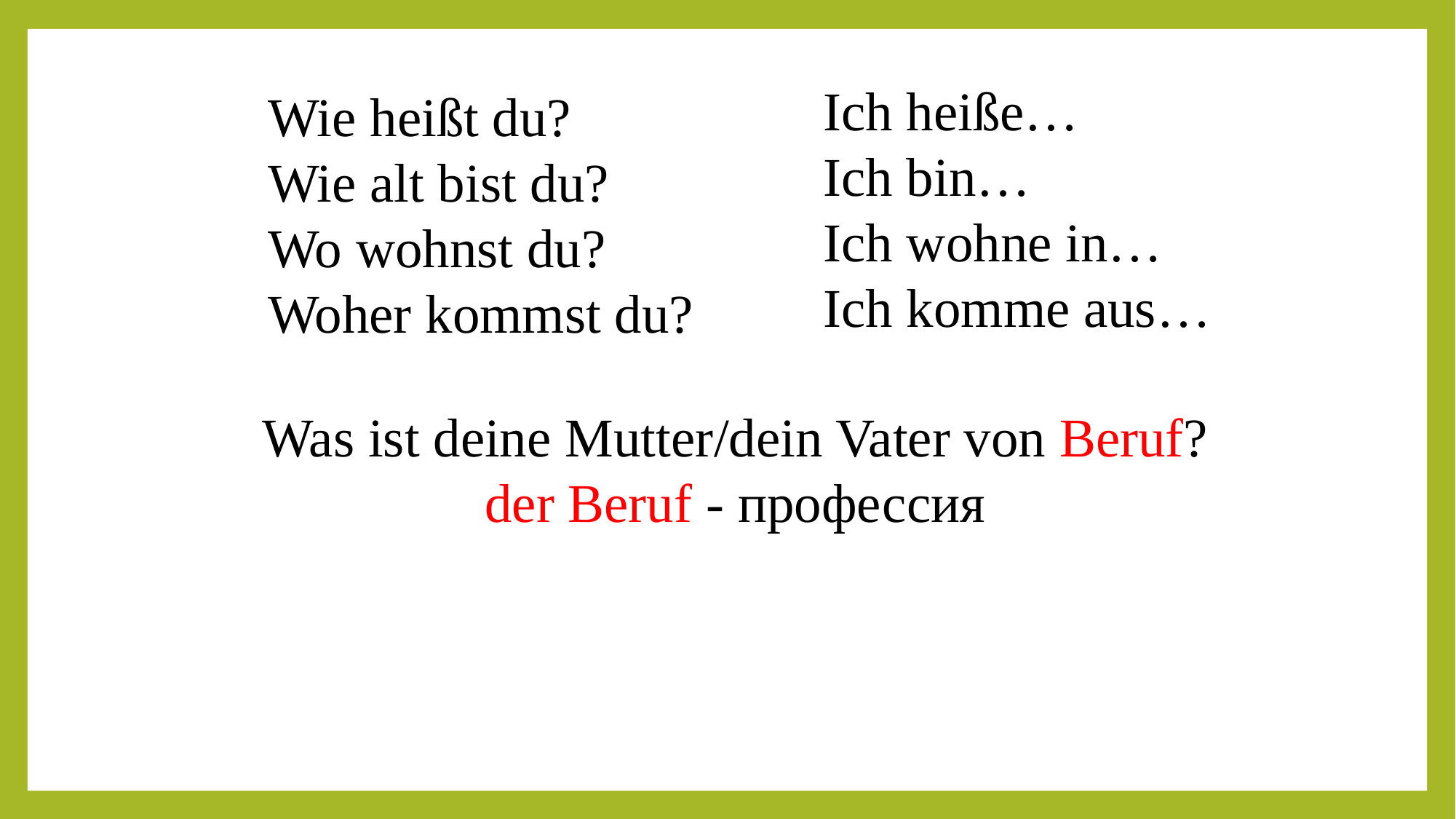

Ich heiße…
Ich bin…
Ich wohne in…
Ich komme aus…
Wie heißt du?
Wie alt bist du?
Wo wohnst du?
Woher kommst du?
Was ist deine Mutter/dein Vater von Beruf?
der Beruf - профессия